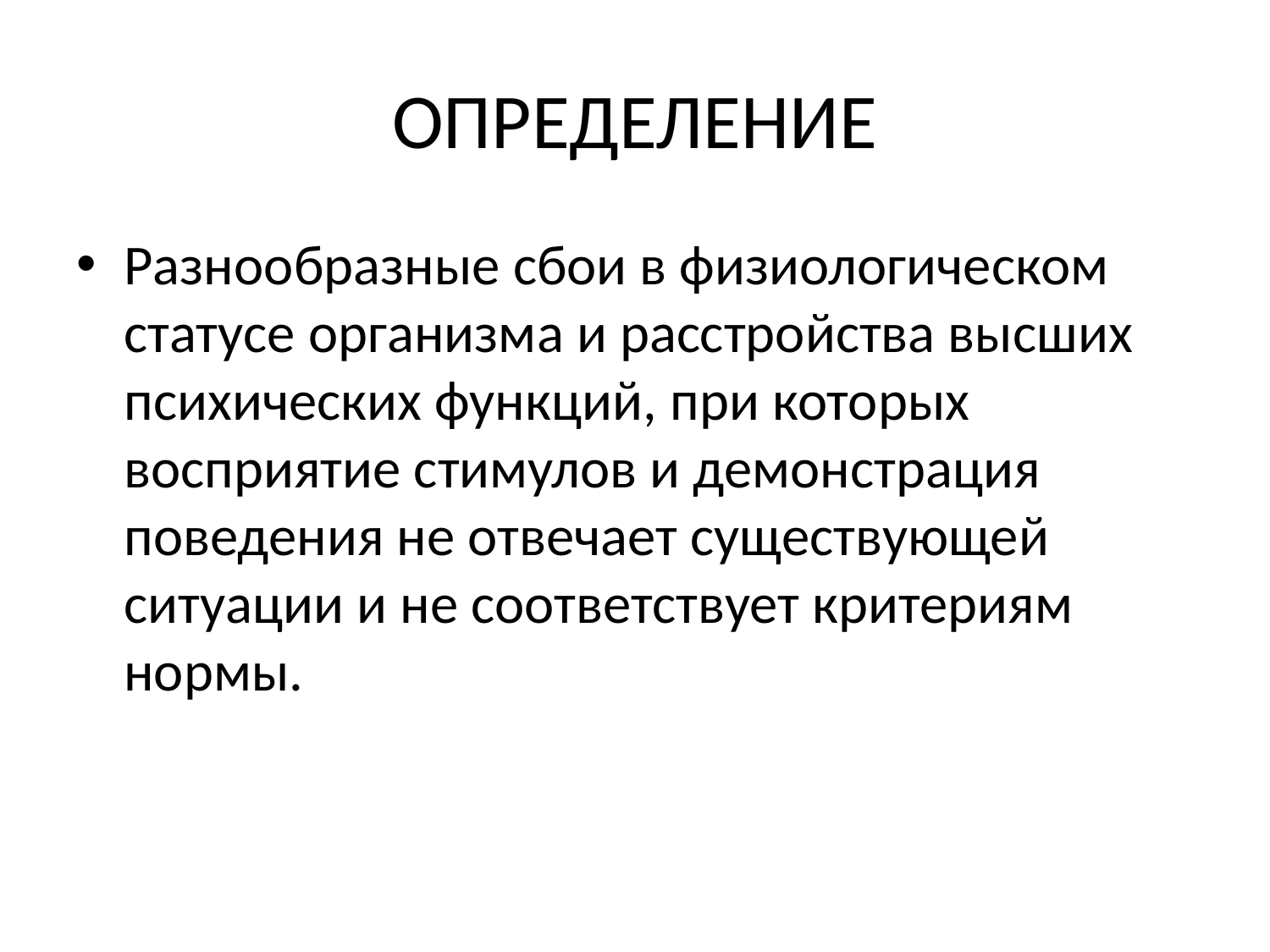

# ОПРЕДЕЛЕНИЕ
Разнообразные сбои в физиологическом статусе организма и расстройства высших психических функций, при которых восприятие стимулов и демонстрация поведения не отвечает существующей ситуации и не соответствует критериям нормы.